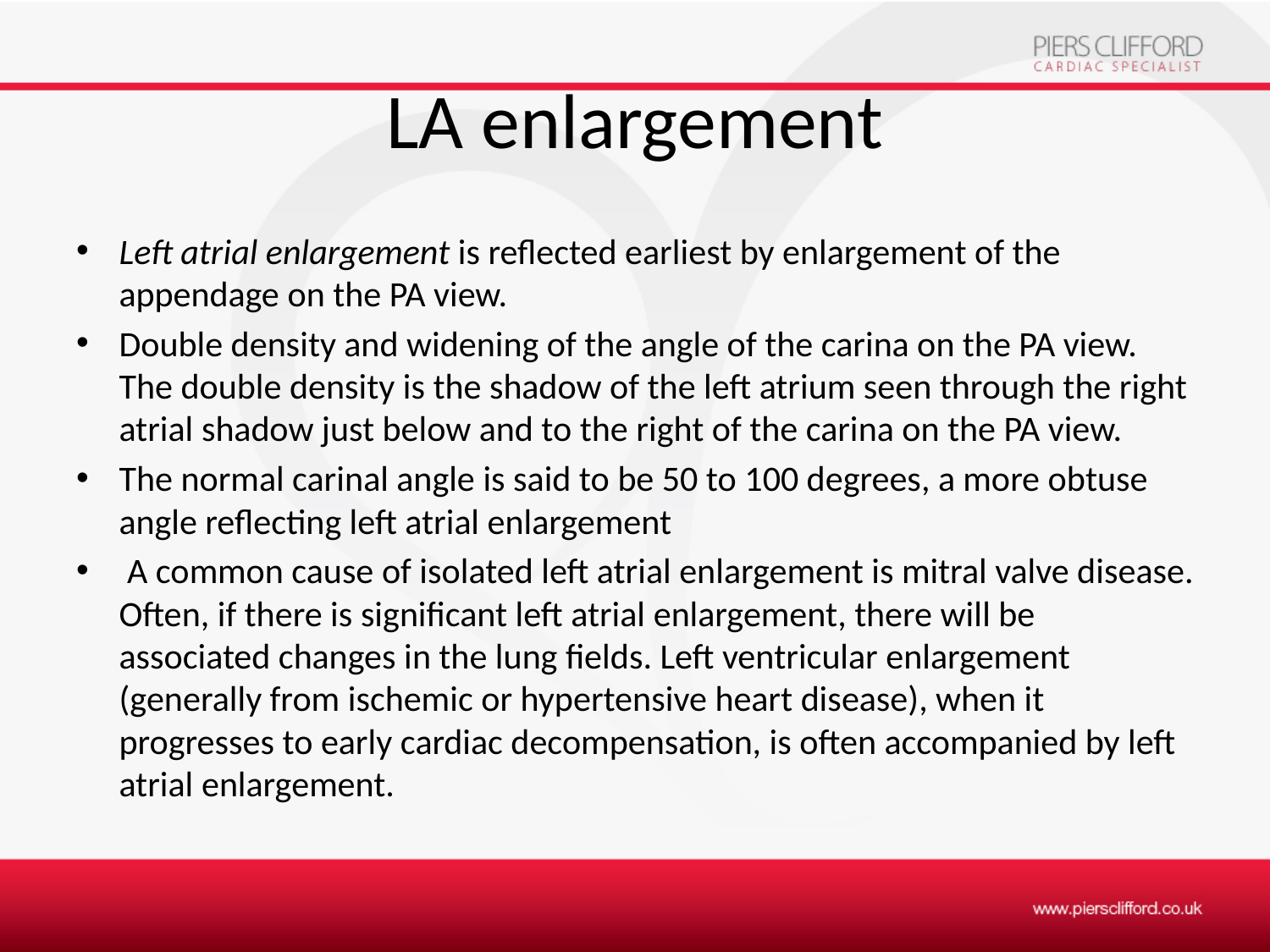

# LA enlargement
Left atrial enlargement is reflected earliest by enlargement of the appendage on the PA view.
Double density and widening of the angle of the carina on the PA view. The double density is the shadow of the left atrium seen through the right atrial shadow just below and to the right of the carina on the PA view.
The normal carinal angle is said to be 50 to 100 degrees, a more obtuse angle reflecting left atrial enlargement
 A common cause of isolated left atrial enlargement is mitral valve disease. Often, if there is significant left atrial enlargement, there will be associated changes in the lung fields. Left ventricular enlargement (generally from ischemic or hypertensive heart disease), when it progresses to early cardiac decompensation, is often accompanied by left atrial enlargement.